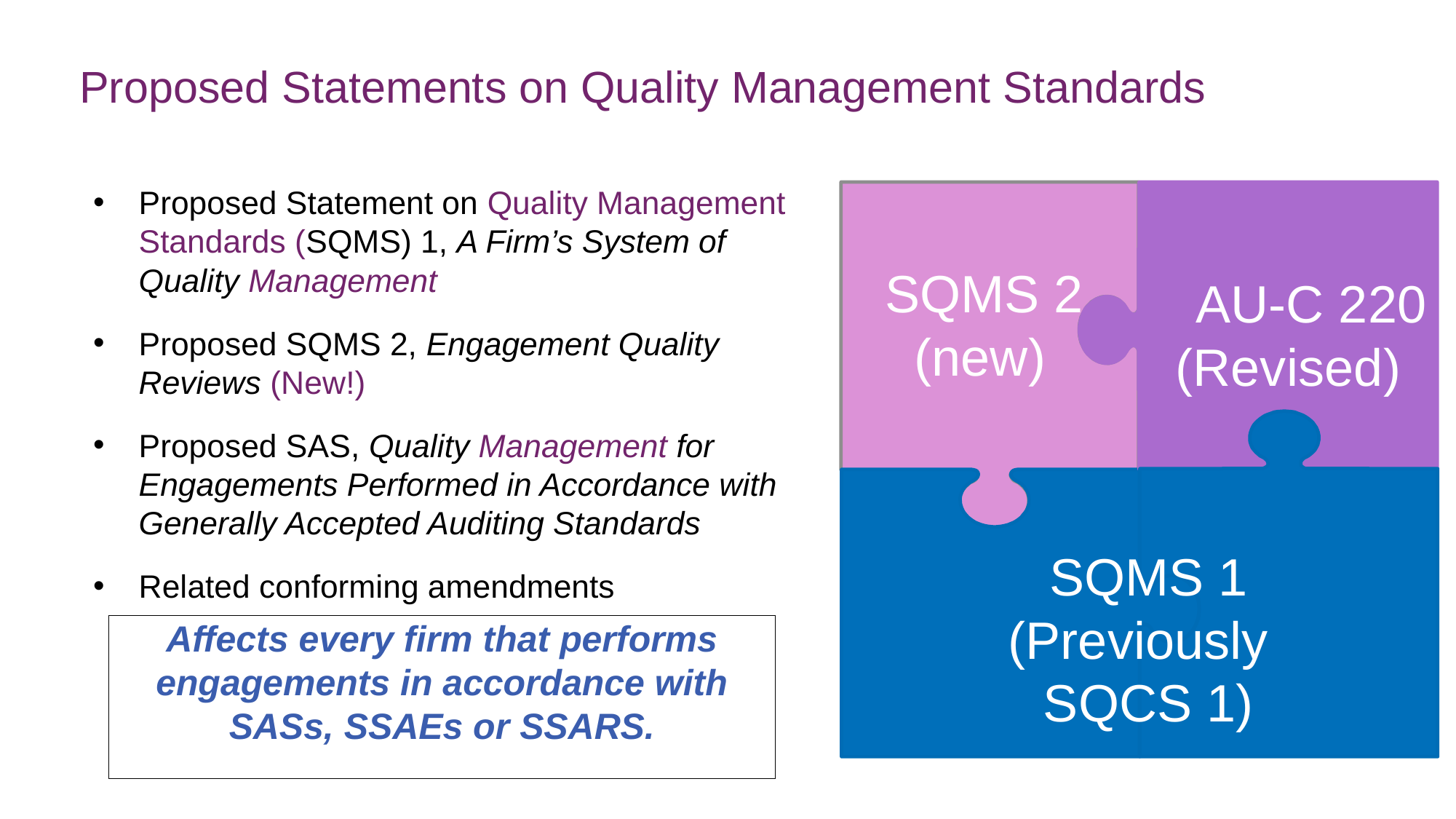

# Proposed Statements on Quality Management Standards

SQMS 2
AU-C 220
(
new
)
(
Revised
)

SQMS 1
(
Previously
SQCS 1)
Proposed Statement on Quality Management  Standards (SQMS) 1, A Firm’s System of Quality Management
Proposed SQMS 2, Engagement Quality Reviews (New!)
Proposed SAS, Quality Management for Engagements Performed in Accordance with Generally Accepted Auditing Standards
Related conforming amendments

Affects every firm that performs engagements in accordance with SASs, SSAEs or SSARS.